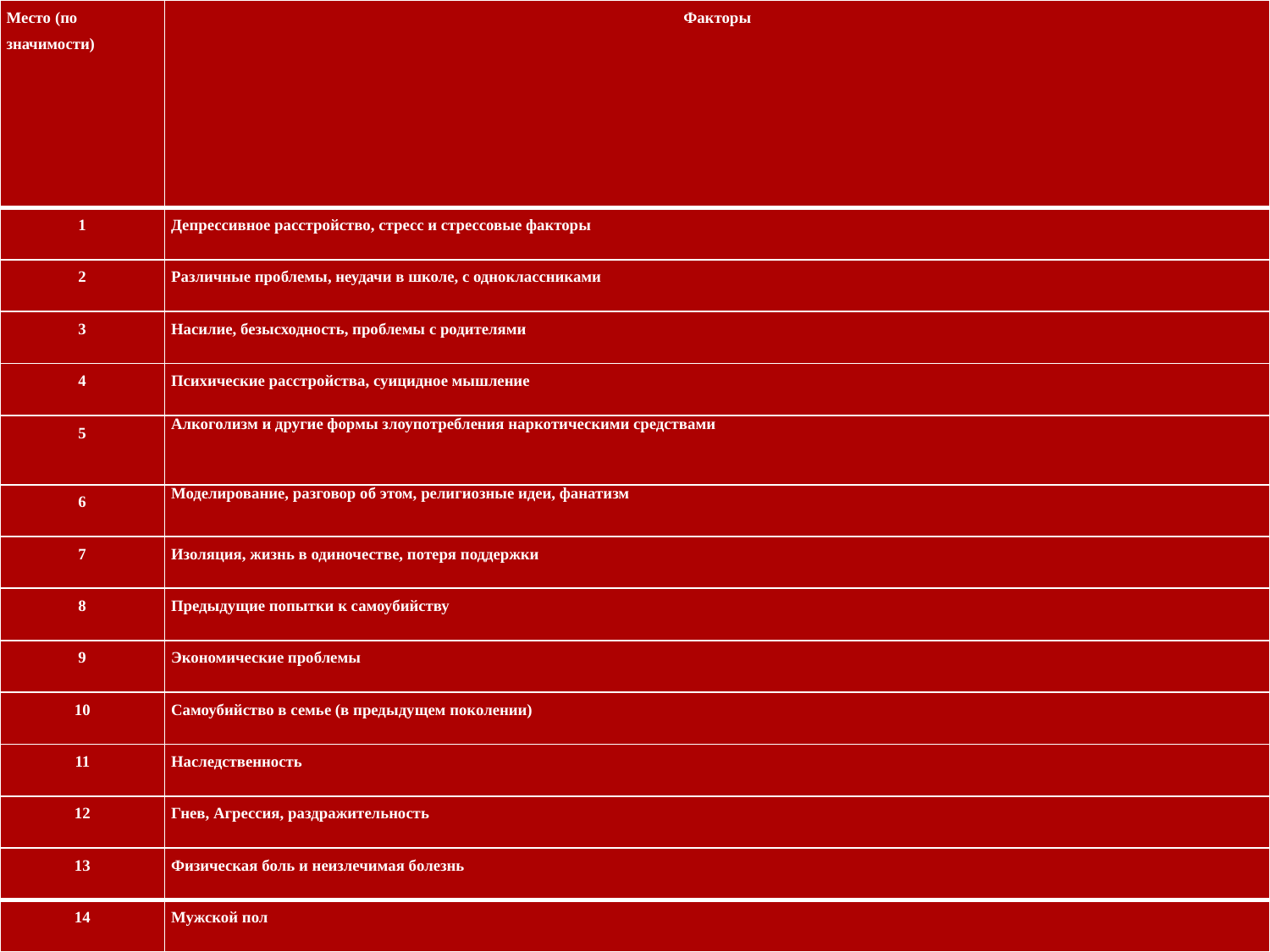

| Место (по значимости) | Факторы |
| --- | --- |
| 1 | Депрессивное расстройство, стресс и стрессовые факторы |
| 2 | Различные проблемы, неудачи в школе, с одноклассниками |
| 3 | Насилие, безысходность, проблемы с родителями |
| 4 | Психические расстройства, суицидное мышление |
| 5 | Алкоголизм и другие формы злоупотребления наркотическими средствами |
| 6 | Моделирование, разговор об этом, религиозные идеи, фанатизм |
| 7 | Изоляция, жизнь в одиночестве, потеря поддержки |
| 8 | Предыдущие попытки к самоубийству |
| 9 | Экономические проблемы |
| 10 | Самоубийство в семье (в предыдущем поколении) |
| 11 | Наследственность |
| 12 | Гнев, Агрессия, раздражительность |
| 13 | Физическая боль и неизлечимая болезнь |
| 14 | Мужской пол |
#